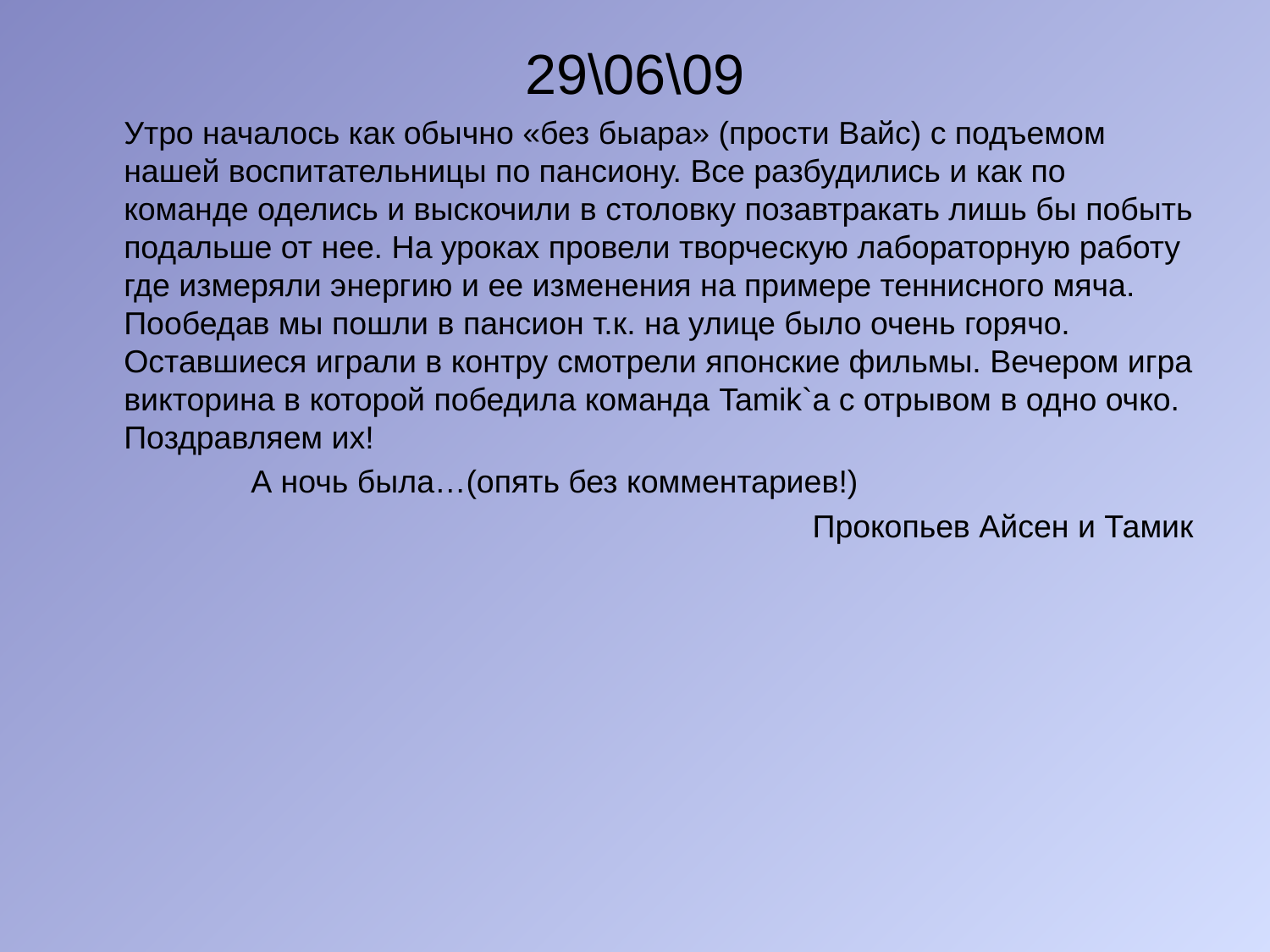

29\06\09
	Утро началось как обычно «без быара» (прости Вайс) с подъемом нашей воспитательницы по пансиону. Все разбудились и как по команде оделись и выскочили в столовку позавтракать лишь бы побыть подальше от нее. На уроках провели творческую лабораторную работу где измеряли энергию и ее изменения на примере теннисного мяча. Пообедав мы пошли в пансион т.к. на улице было очень горячо. Оставшиеся играли в контру смотрели японские фильмы. Вечером игра викторина в которой победила команда Tamik`a с отрывом в одно очко. Поздравляем их!
		А ночь была…(опять без комментариев!)
Прокопьев Айсен и Тамик